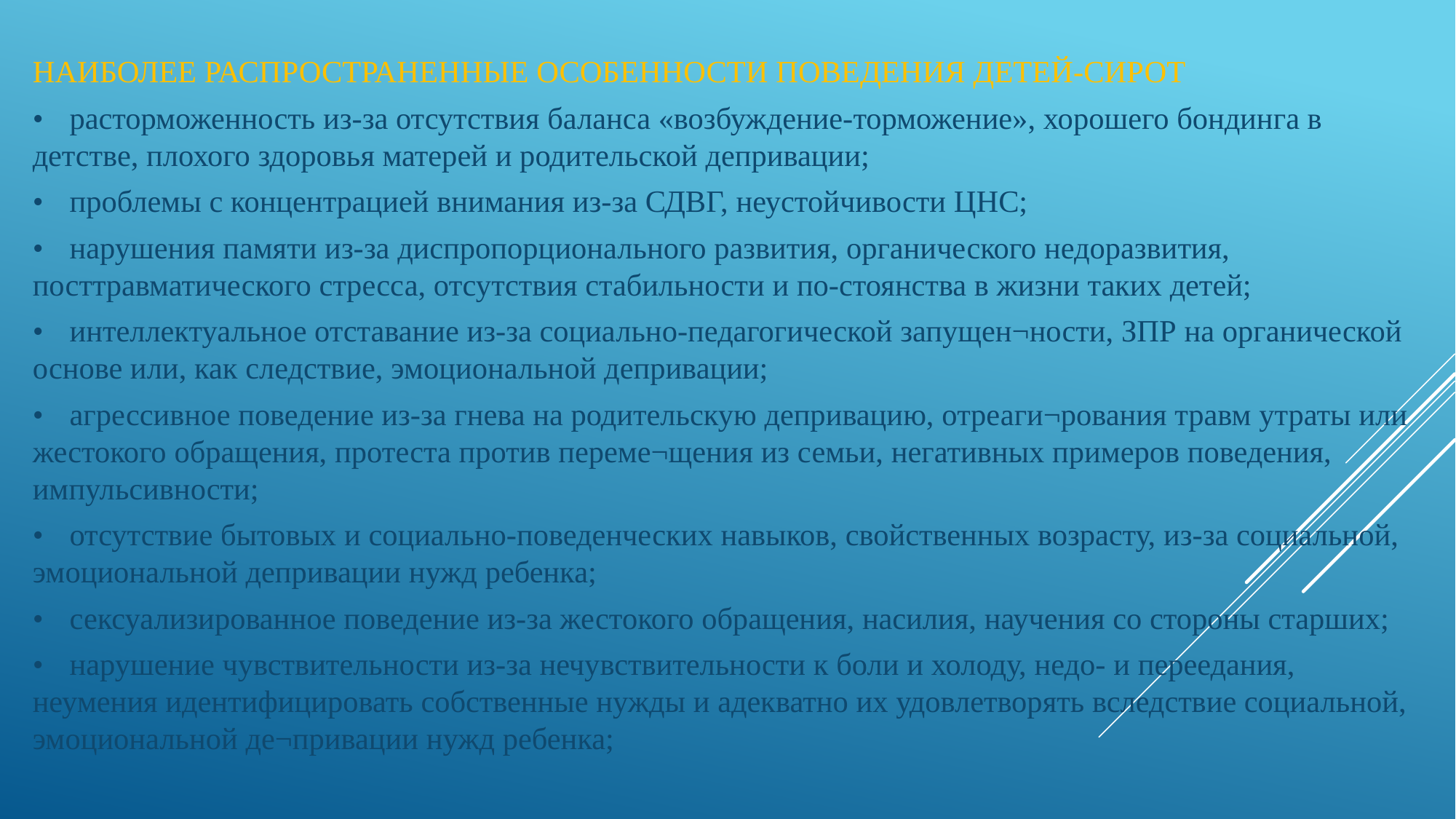

НАИБОЛЕЕ РАСПРОСТРАНЕННЫЕ ОСОБЕННОСТИ ПОВЕДЕНИЯ ДЕТЕЙ-СИРОТ
•	расторможенность из-за отсутствия баланса «возбуждение-торможение», хорошего бондинга в детстве, плохого здоровья матерей и родительской депривации;
•	проблемы с концентрацией внимания из-за СДВГ, неустойчивости ЦНС;
•	нарушения памяти из-за диспропорционального развития, органического недоразвития, посттравматического стресса, отсутствия стабильности и по-стоянства в жизни таких детей;
•	интеллектуальное отставание из-за социально-педагогической запущен¬ности, ЗПР на органической основе или, как следствие, эмоциональной депривации;
•	агрессивное поведение из-за гнева на родительскую депривацию, отреаги¬рования травм утраты или жестокого обращения, протеста против переме¬щения из семьи, негативных примеров поведения, импульсивности;
•	отсутствие бытовых и социально-поведенческих навыков, свойственных возрасту, из-за социальной, эмоциональной депривации нужд ребенка;
•	сексуализированное поведение из-за жестокого обращения, насилия, научения со стороны старших;
•	нарушение чувствительности из-за нечувствительности к боли и холоду, недо- и переедания, неумения идентифицировать собственные нужды и адекватно их удовлетворять вследствие социальной, эмоциональной де¬привации нужд ребенка;